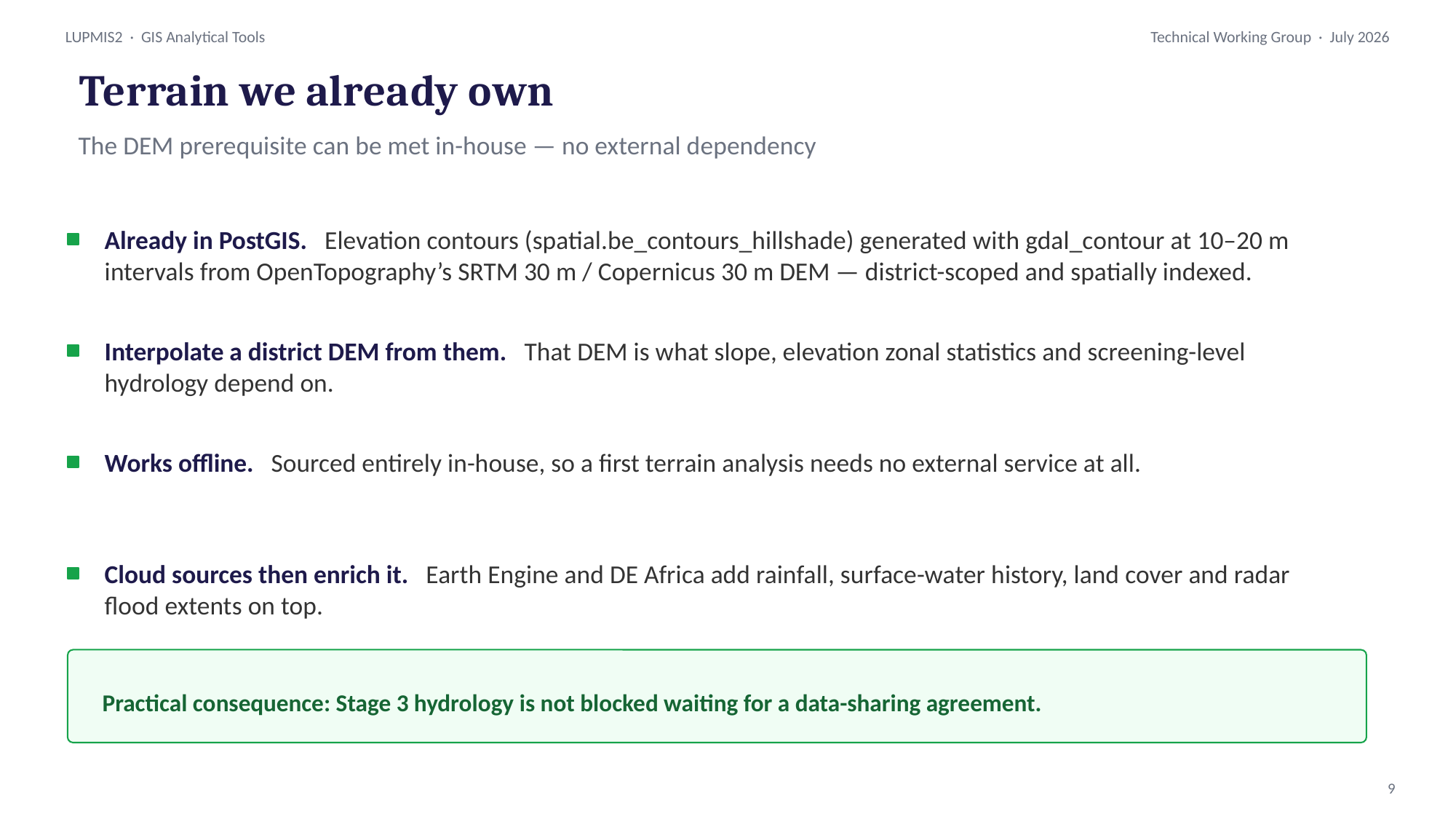

Terrain we already own
The DEM prerequisite can be met in-house — no external dependency
Already in PostGIS.   Elevation contours (spatial.be_contours_hillshade) generated with gdal_contour at 10–20 m intervals from OpenTopography’s SRTM 30 m / Copernicus 30 m DEM — district-scoped and spatially indexed.

Interpolate a district DEM from them.   That DEM is what slope, elevation zonal statistics and screening-level hydrology depend on.

Works offline.   Sourced entirely in-house, so a first terrain analysis needs no external service at all.

Cloud sources then enrich it.   Earth Engine and DE Africa add rainfall, surface-water history, land cover and radar flood extents on top.

Practical consequence: Stage 3 hydrology is not blocked waiting for a data-sharing agreement.
9